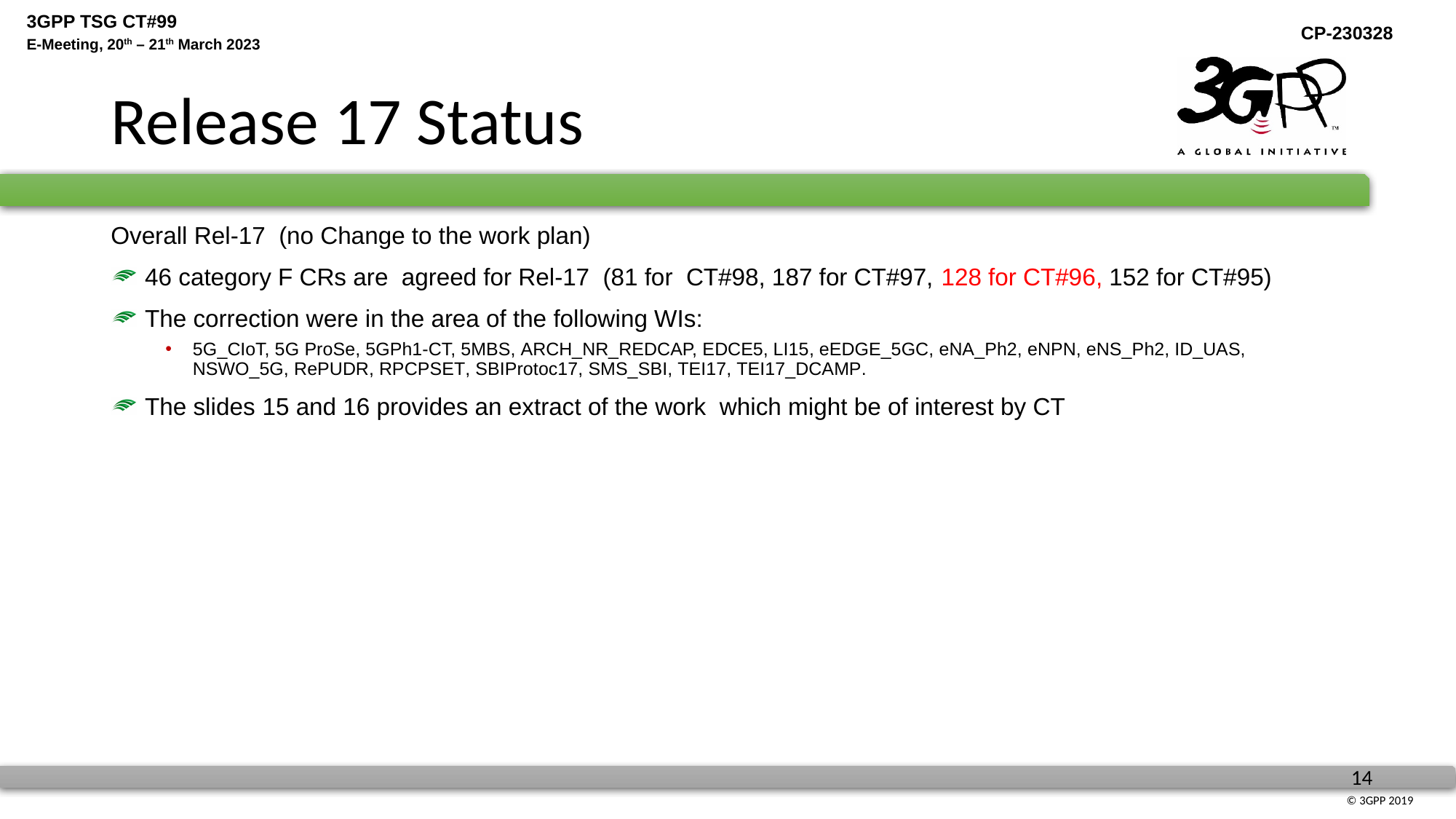

# Release 17 Status
Overall Rel-17  (no Change to the work plan)
 46 category F CRs are  agreed for Rel-17  (81 for  CT#98, 187 for CT#97, 128 for CT#96, 152 for CT#95)
 The correction were in the area of the following WIs:
5G_CIoT, 5G ProSe, 5GPh1-CT, 5MBS, ARCH_NR_REDCAP, EDCE5, LI15, eEDGE_5GC, eNA_Ph2, eNPN, eNS_Ph2, ID_UAS, NSWO_5G, RePUDR, RPCPSET, SBIProtoc17, SMS_SBI, TEI17, TEI17_DCAMP.
 The slides 15 and 16 provides an extract of the work  which might be of interest by CT